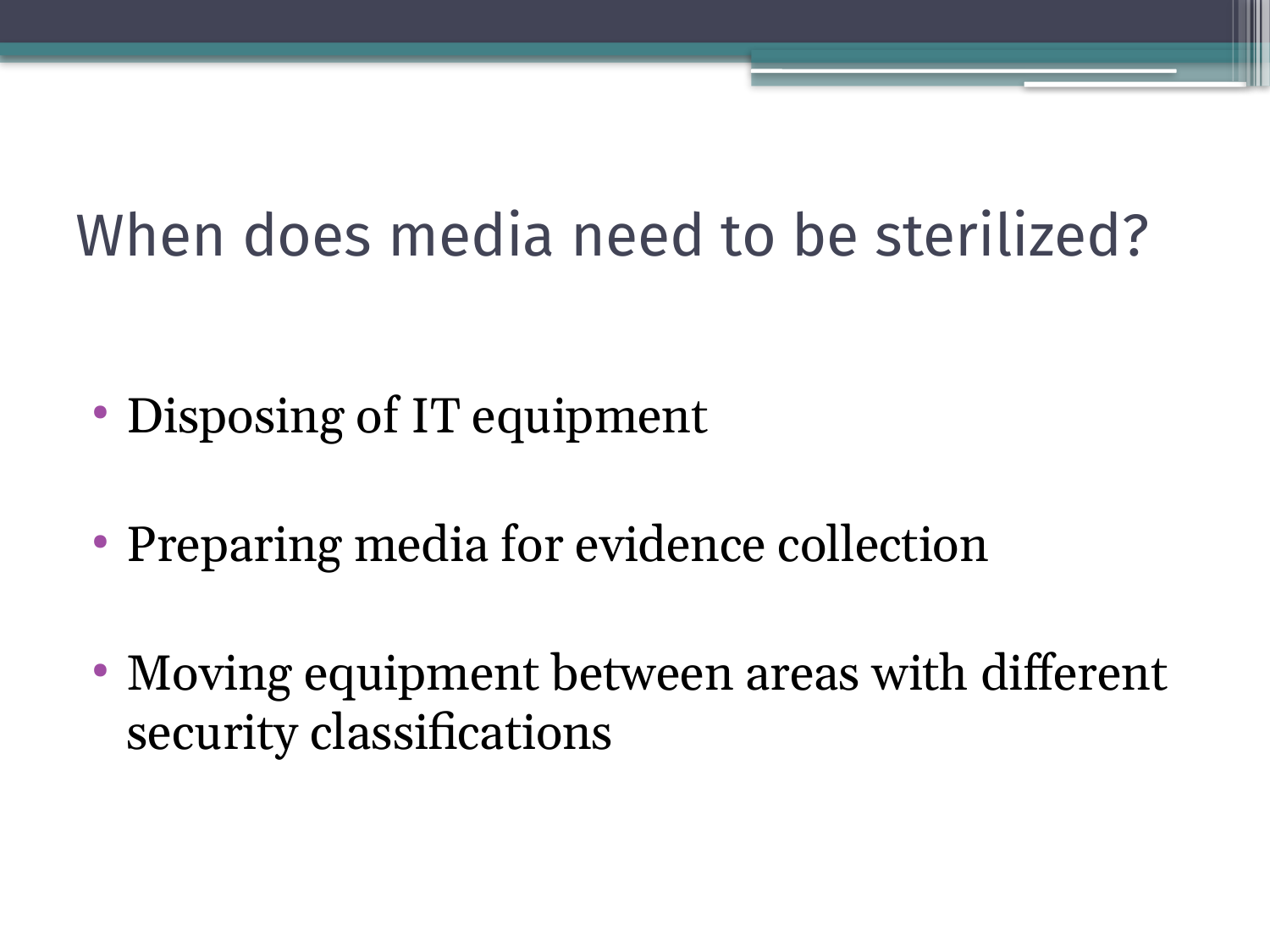

# When does media need to be sterilized?

Disposing of IT equipment

Preparing media for evidence collection

Moving equipment between areas with different security classifications